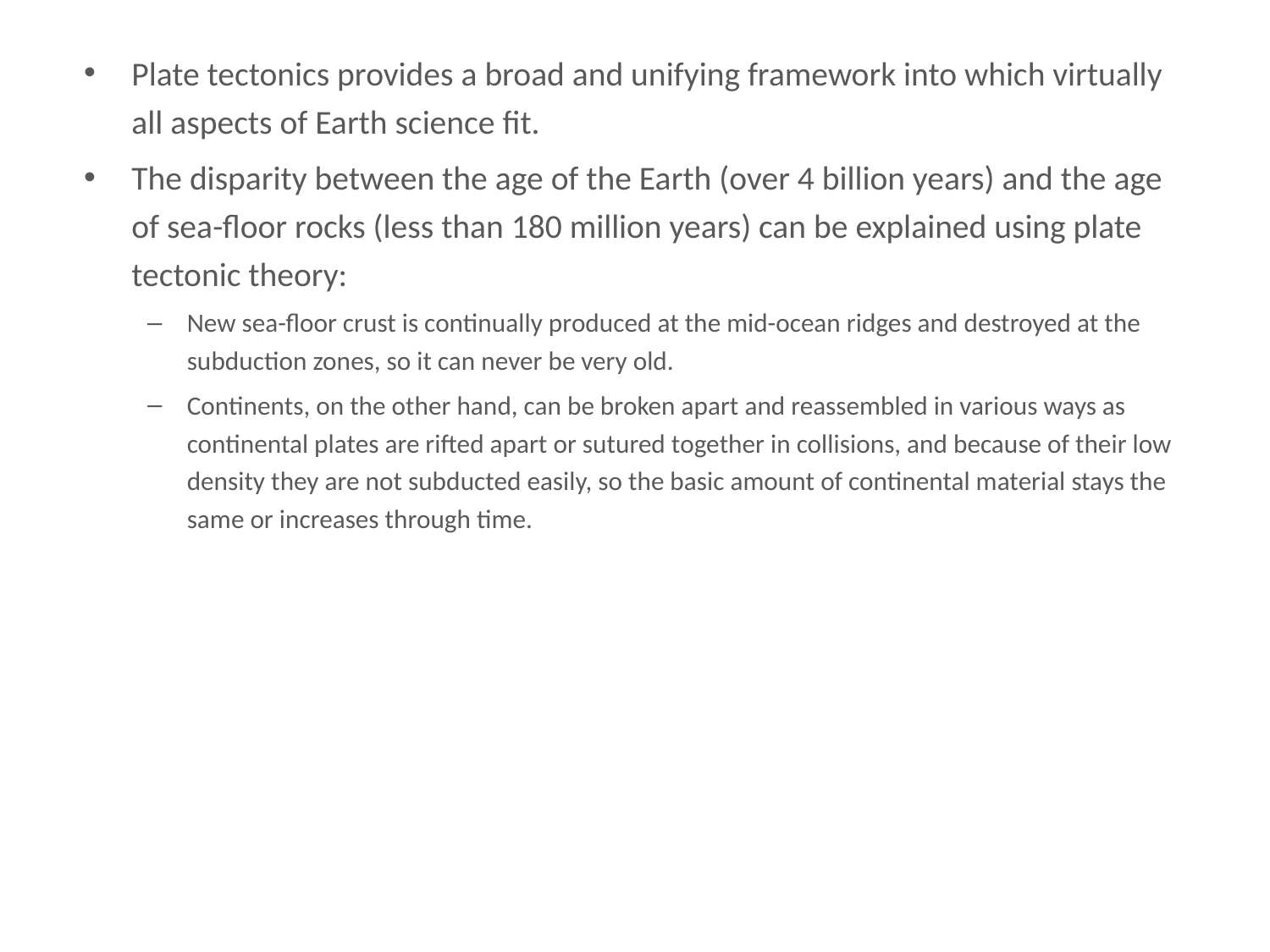

# Plate tectonics provides a broad and unifying framework into which virtually ...
Plate tectonics provides a broad and unifying framework into which virtually all aspects of Earth science fit.
The disparity between the age of the Earth (over 4 billion years) and the age of sea-floor rocks (less than 180 million years) can be explained using plate tectonic theory:
New sea-floor crust is continually produced at the mid-ocean ridges and destroyed at the subduction zones, so it can never be very old.
Continents, on the other hand, can be broken apart and reassembled in various ways as continental plates are rifted apart or sutured together in collisions, and because of their low density they are not subducted easily, so the basic amount of continental material stays the same or increases through time.